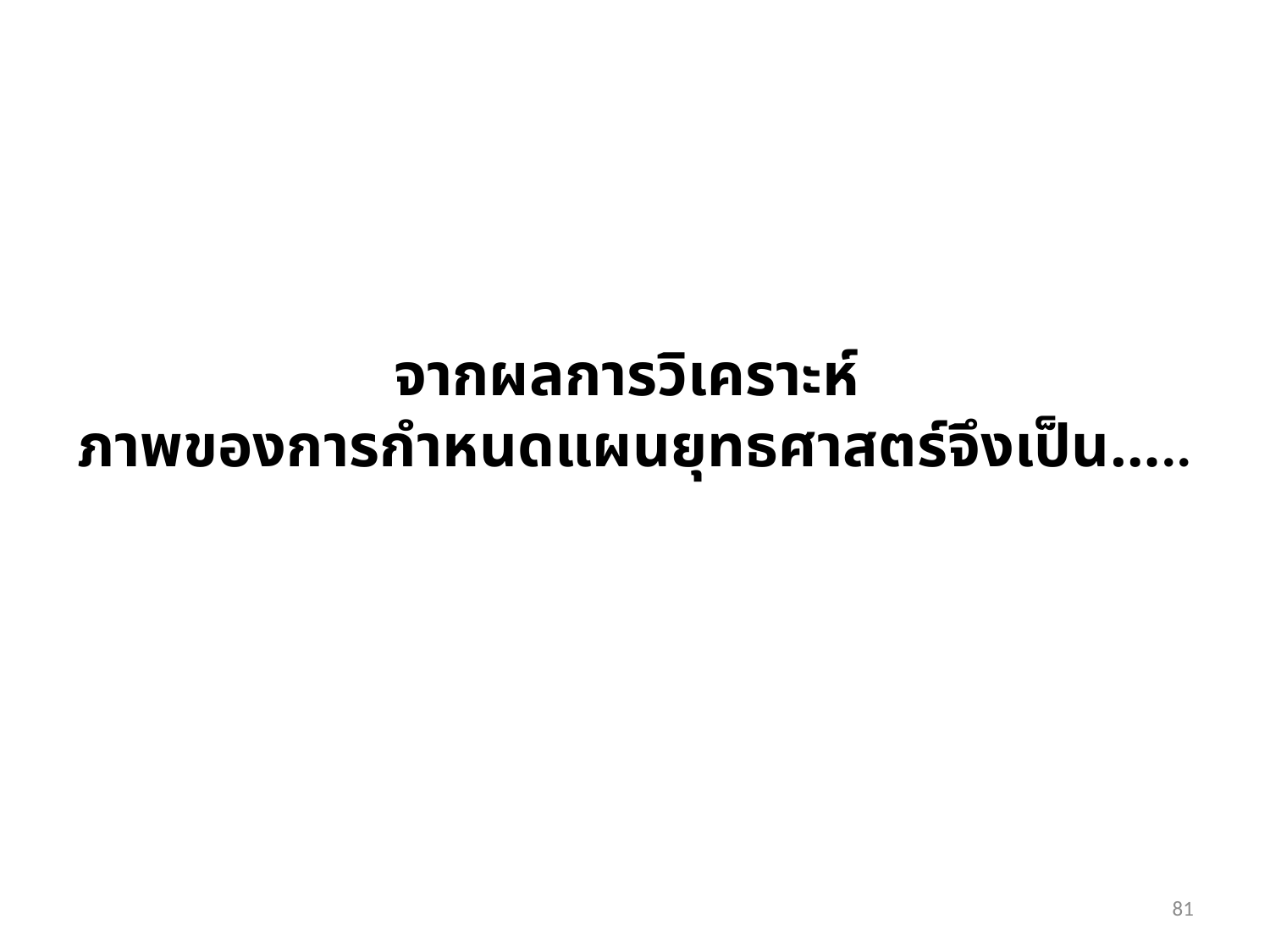

# จากผลการวิเคราะห์ ภาพของการกำหนดแผนยุทธศาสตร์จึงเป็น…..
81